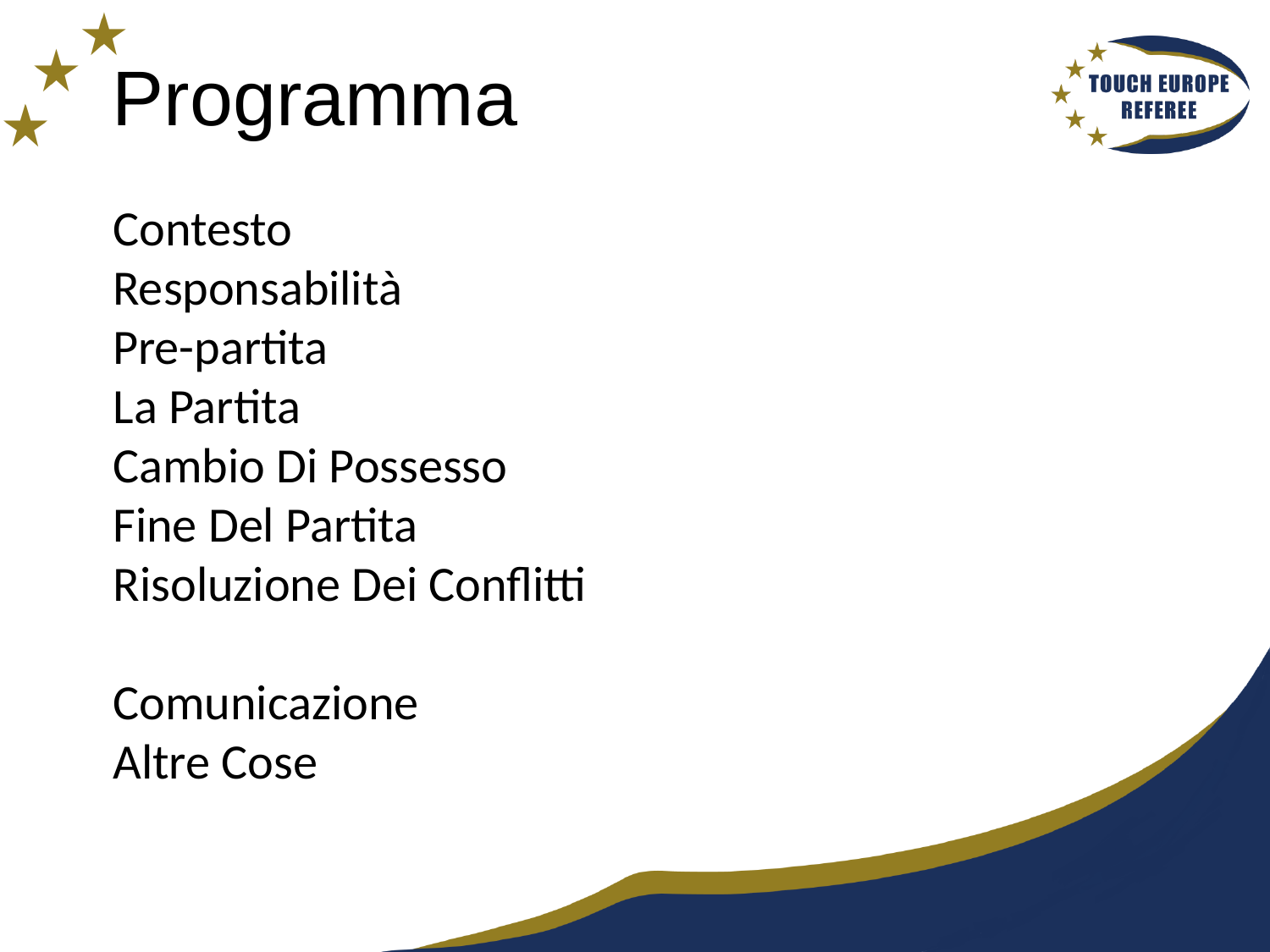

# Programma
Contesto
Responsabilità
Pre-partita
La Partita
Cambio Di Possesso
Fine Del Partita
Risoluzione Dei Conflitti

Comunicazione
Altre Cose